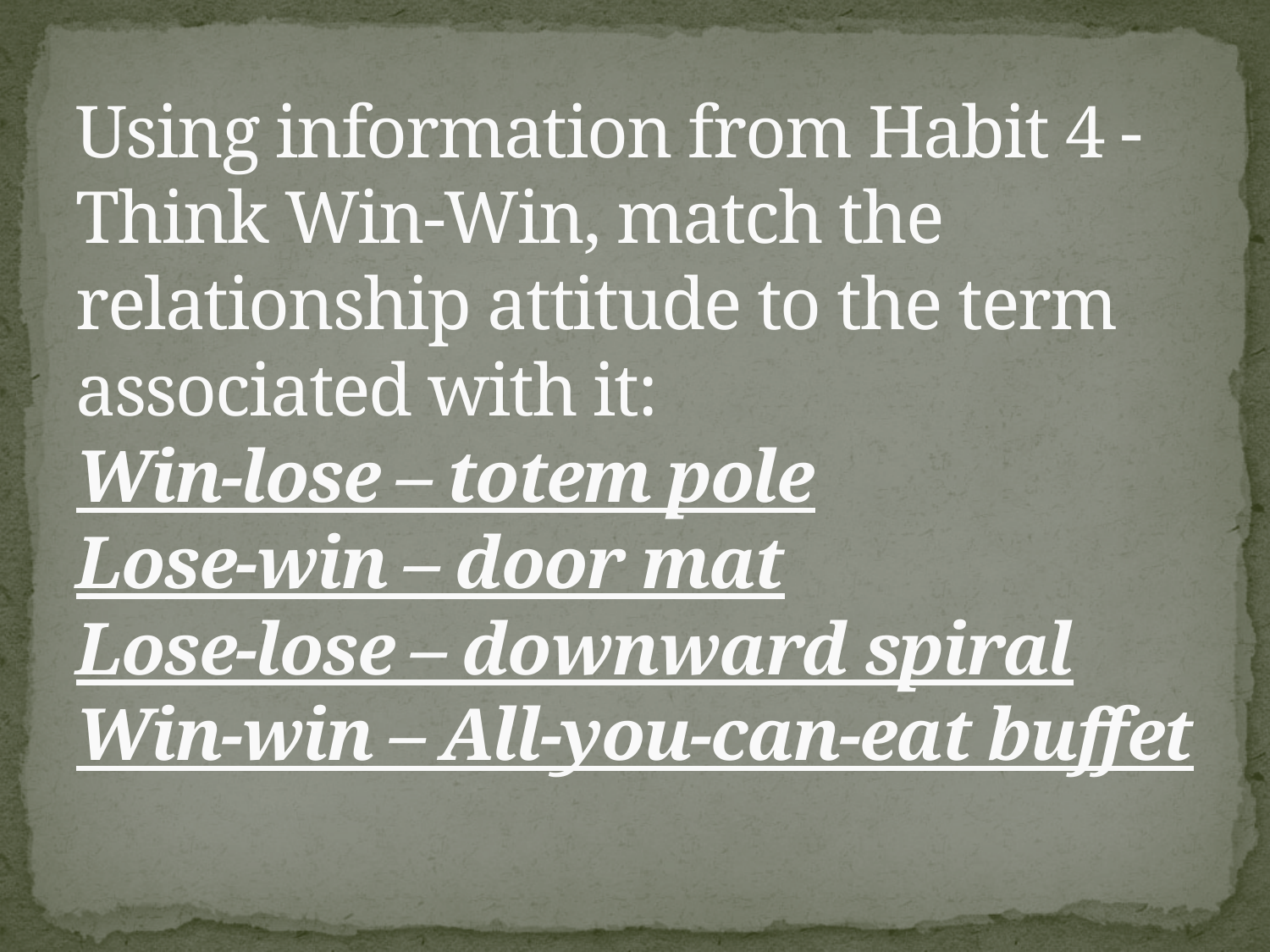

# Using information from Habit 4 - Think Win-Win, match the relationship attitude to the term associated with it: Win-lose – totem pole Lose-win – door mat Lose-lose – downward spiral Win-win – All-you-can-eat buffet